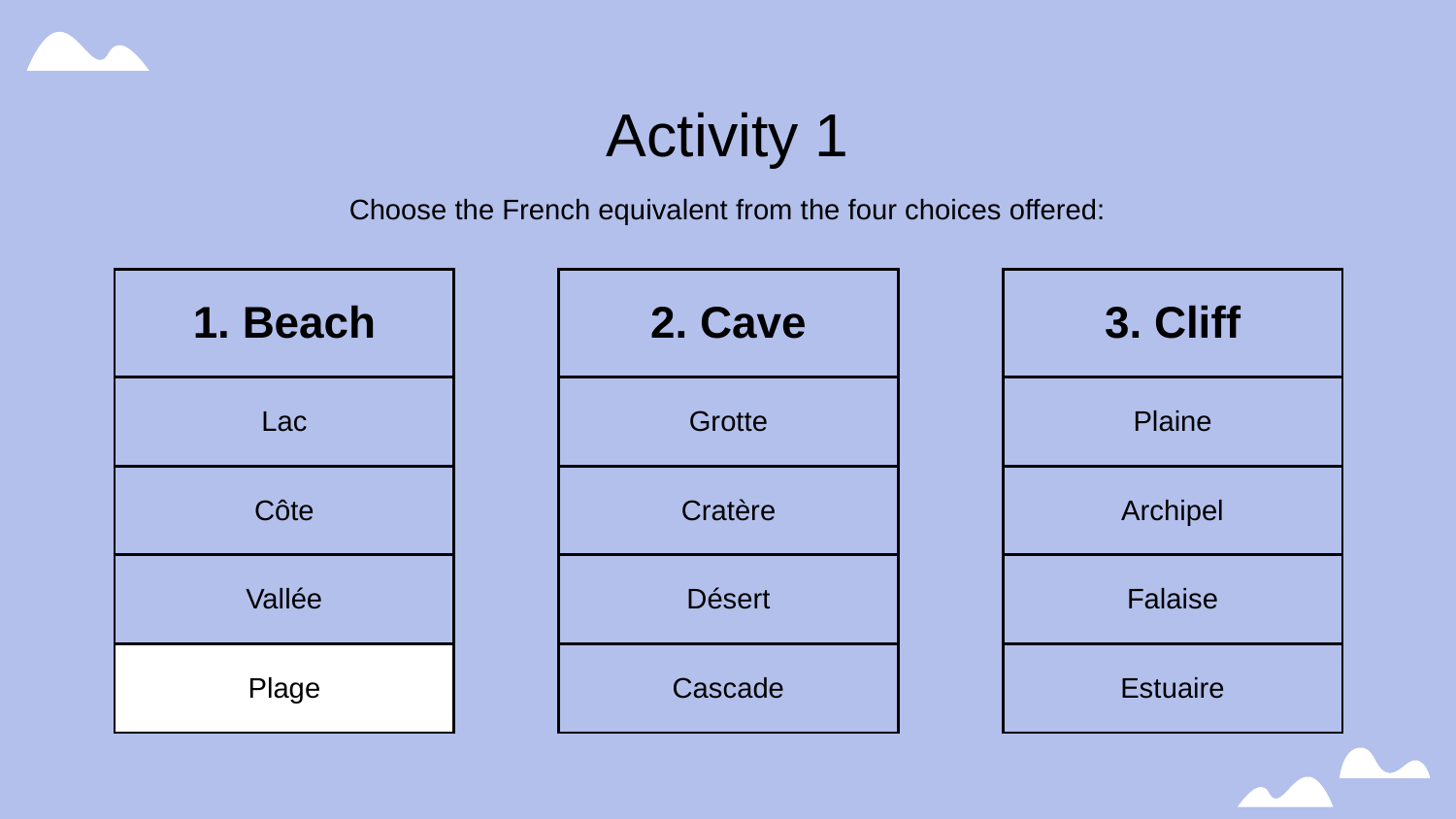

# Activity 1
Choose the French equivalent from the four choices offered:
| 1. Beach |
| --- |
| Lac |
| Côte |
| Vallée |
| Plage |
| 2. Cave |
| --- |
| Grotte |
| Cratère |
| Désert |
| Cascade |
| 3. Cliff |
| --- |
| Plaine |
| Archipel |
| Falaise |
| Estuaire |